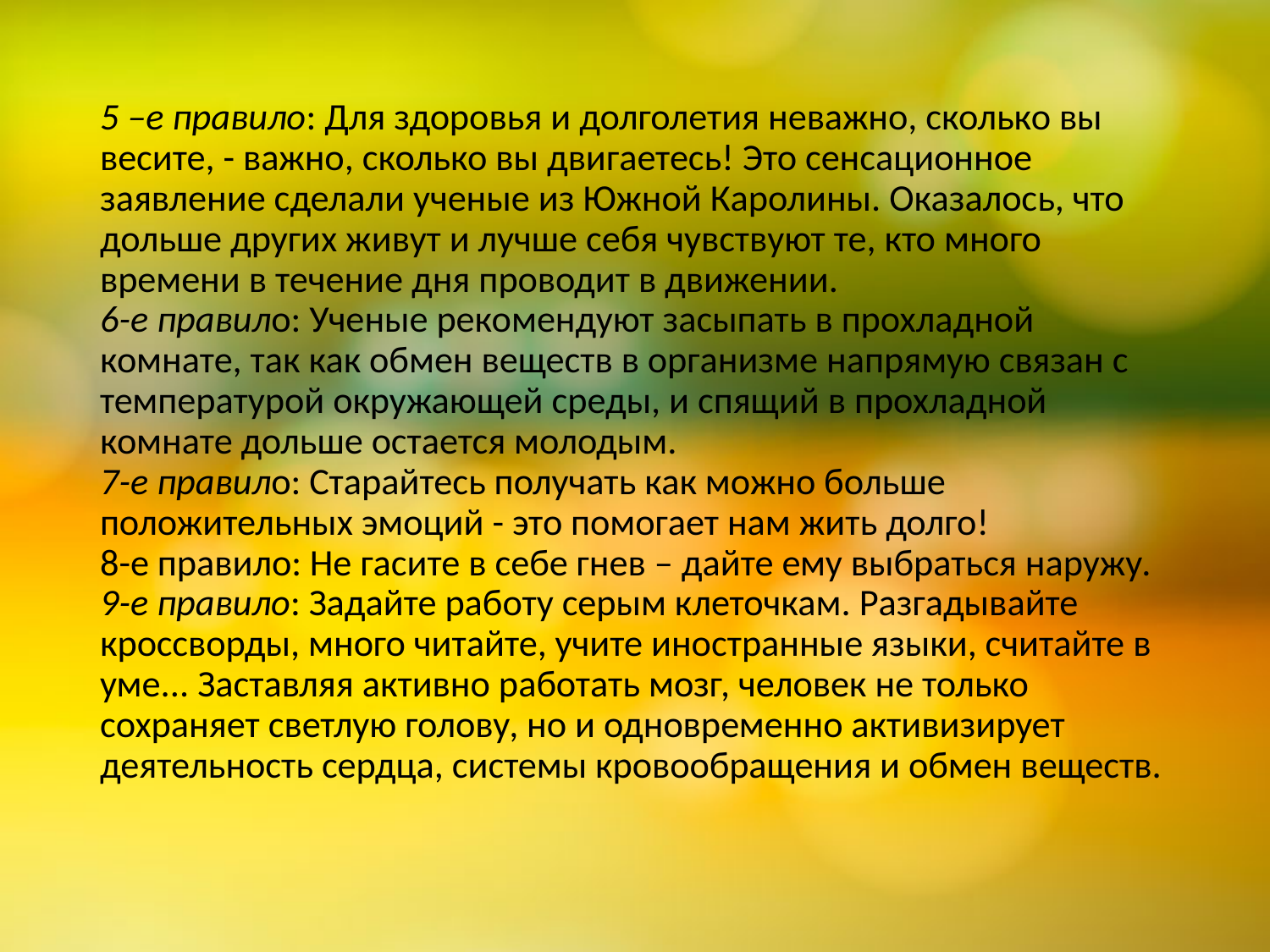

# 5 –е правило: Для здоровья и долголетия неважно, сколько вы весите, - важно, сколько вы двигаетесь! Это сенсационное заявление сделали ученые из Южной Каролины. Оказалось, что дольше других живут и лучше себя чувствуют те, кто много времени в течение дня проводит в движении. 6-е правило: Ученые рекомендуют засыпать в прохладной комнате, так как обмен веществ в организме напрямую связан с температурой окружающей среды, и спящий в прохладной комнате дольше остается молодым. 7-е правило: Старайтесь получать как можно больше положительных эмоций - это помогает нам жить долго! 8-е правило: Не гасите в себе гнев – дайте ему выбраться наружу. 9-е правило: Задайте работу серым клеточкам. Разгадывайте кроссворды, много читайте, учите иностранные языки, считайте в уме... Заставляя активно работать мозг, человек не только сохраняет светлую голову, но и одновременно активизирует деятельность сердца, системы кровообращения и обмен веществ.